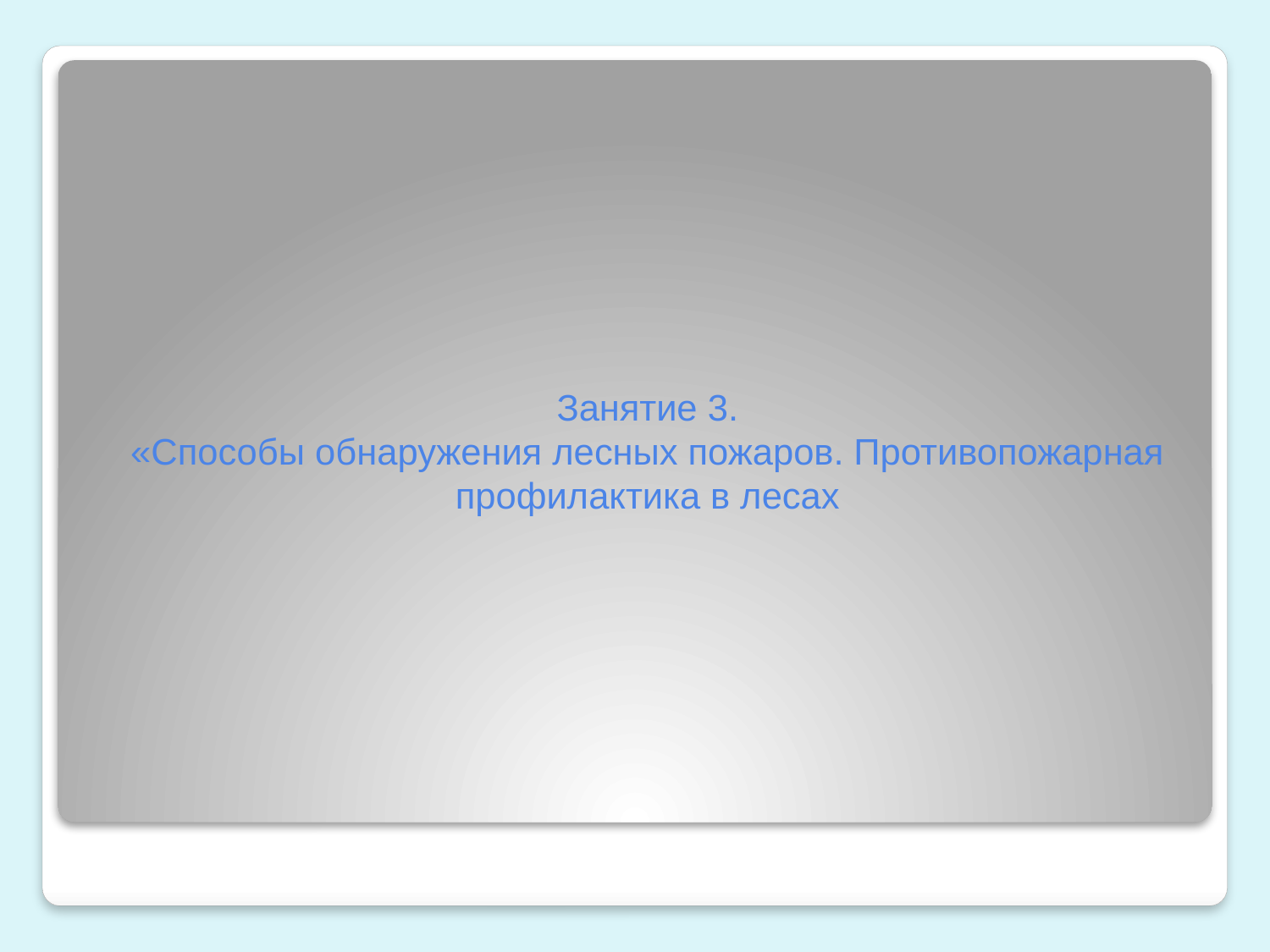

# Занятие 3. «Способы обнаружения лесных пожаров. Противопожарная профилактика в лесах